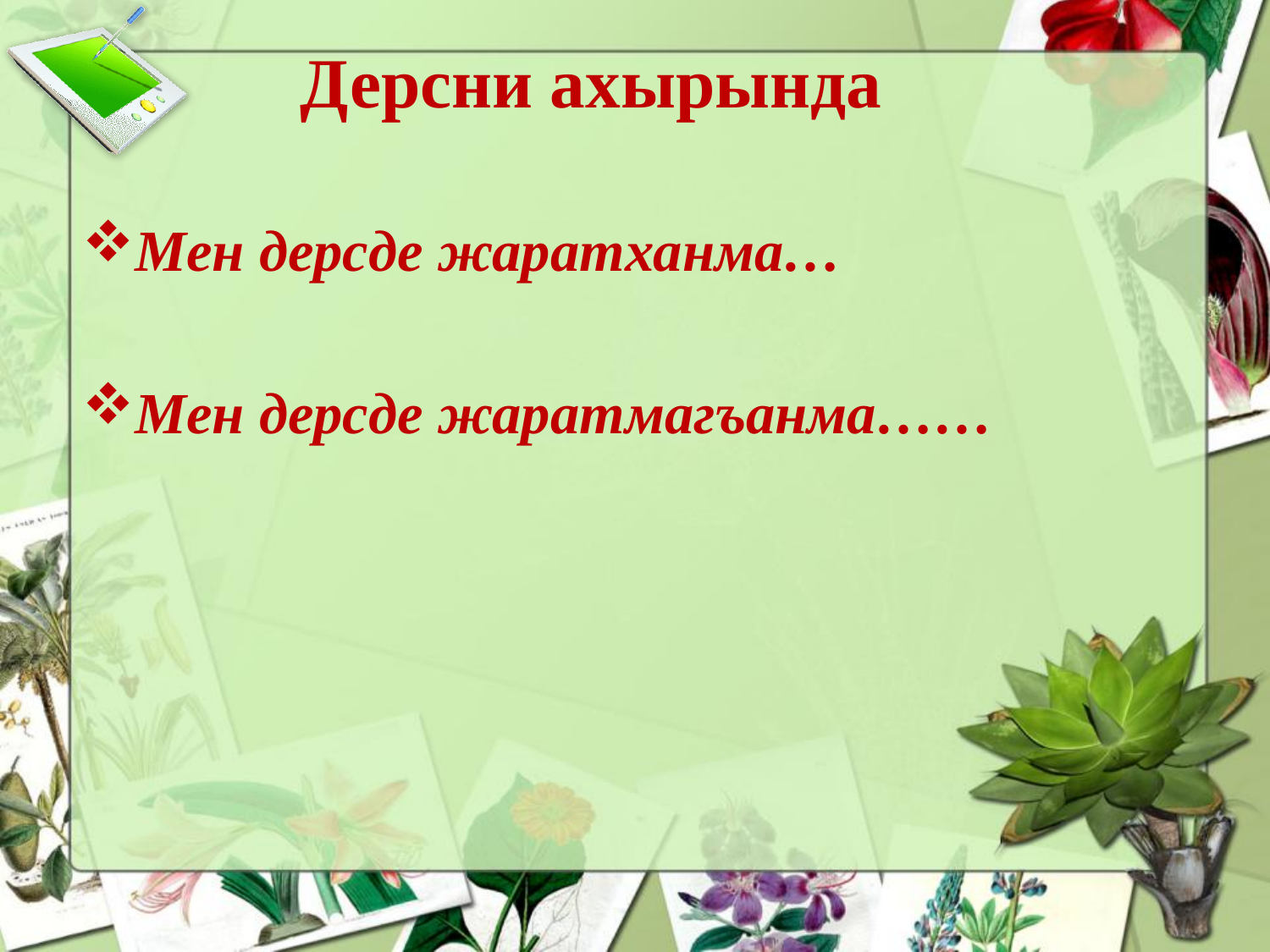

# Дерсни ахырында

Мен дерсде жаратханма…

Мен дерсде жаратмагъанма……